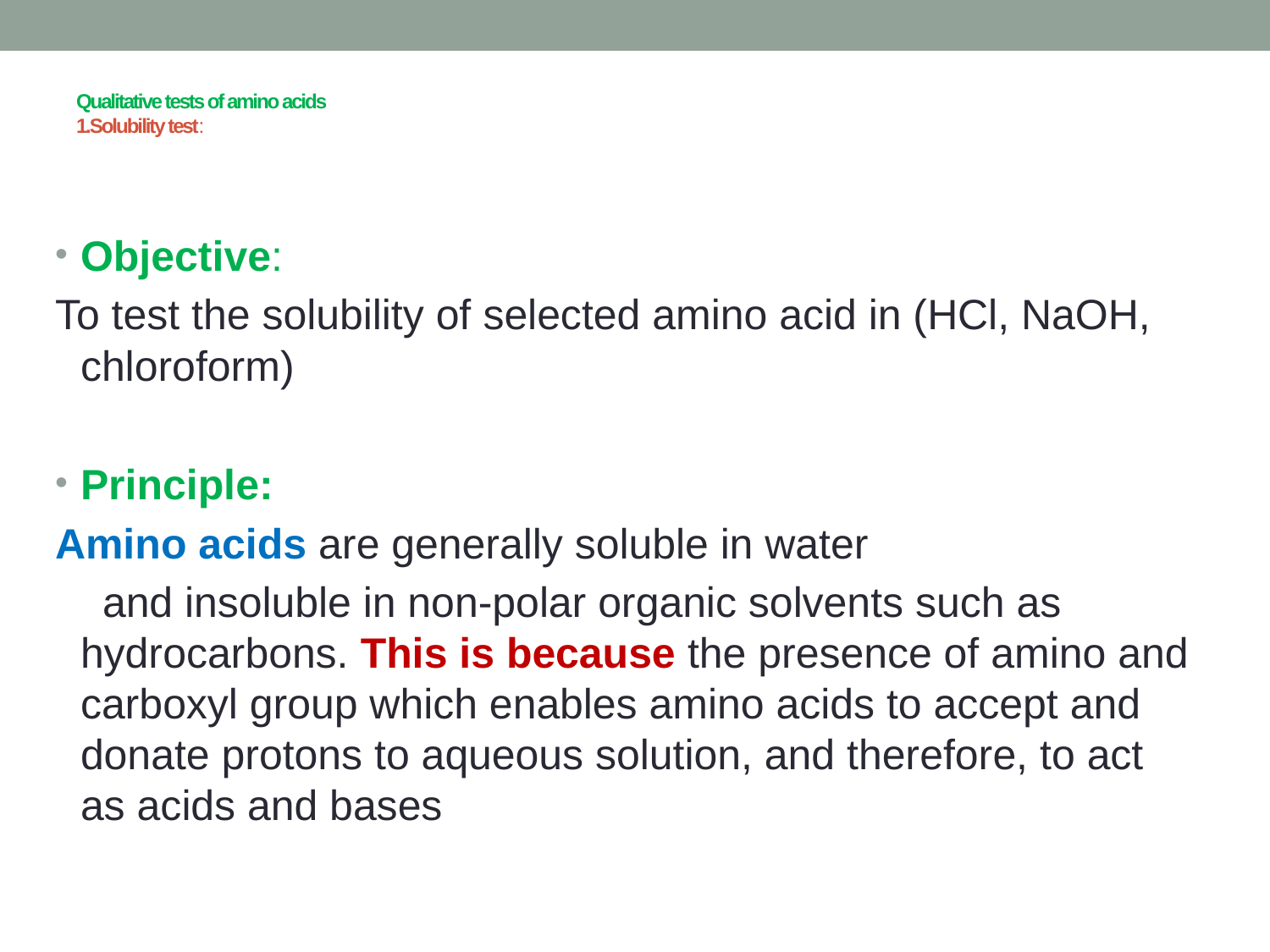

# Qualitative tests of amino acids 1.Solubility test:
Objective:
To test the solubility of selected amino acid in (HCl, NaOH, chloroform)

Principle:
Amino acids are generally soluble in water
    and insoluble in non-polar organic solvents such as hydrocarbons. This is because the presence of amino and carboxyl group which enables amino acids to accept and donate protons to aqueous solution, and therefore, to act as acids and bases